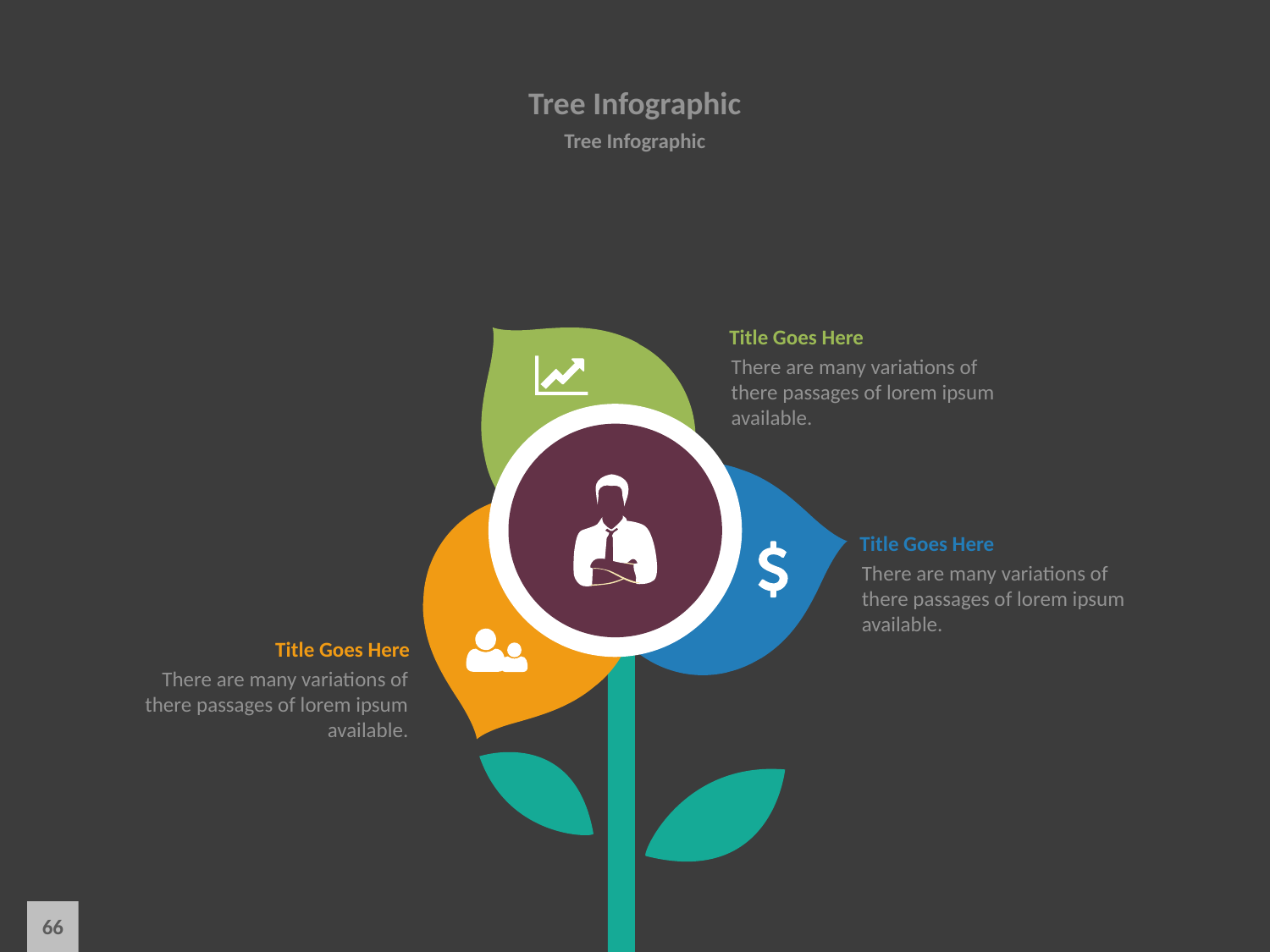

# Tree Infographic
Tree Infographic
Title Goes Here
There are many variations of there passages of lorem ipsum available.

Title Goes Here
There are many variations of there passages of lorem ipsum available.

Title Goes Here
There are many variations of there passages of lorem ipsum available.